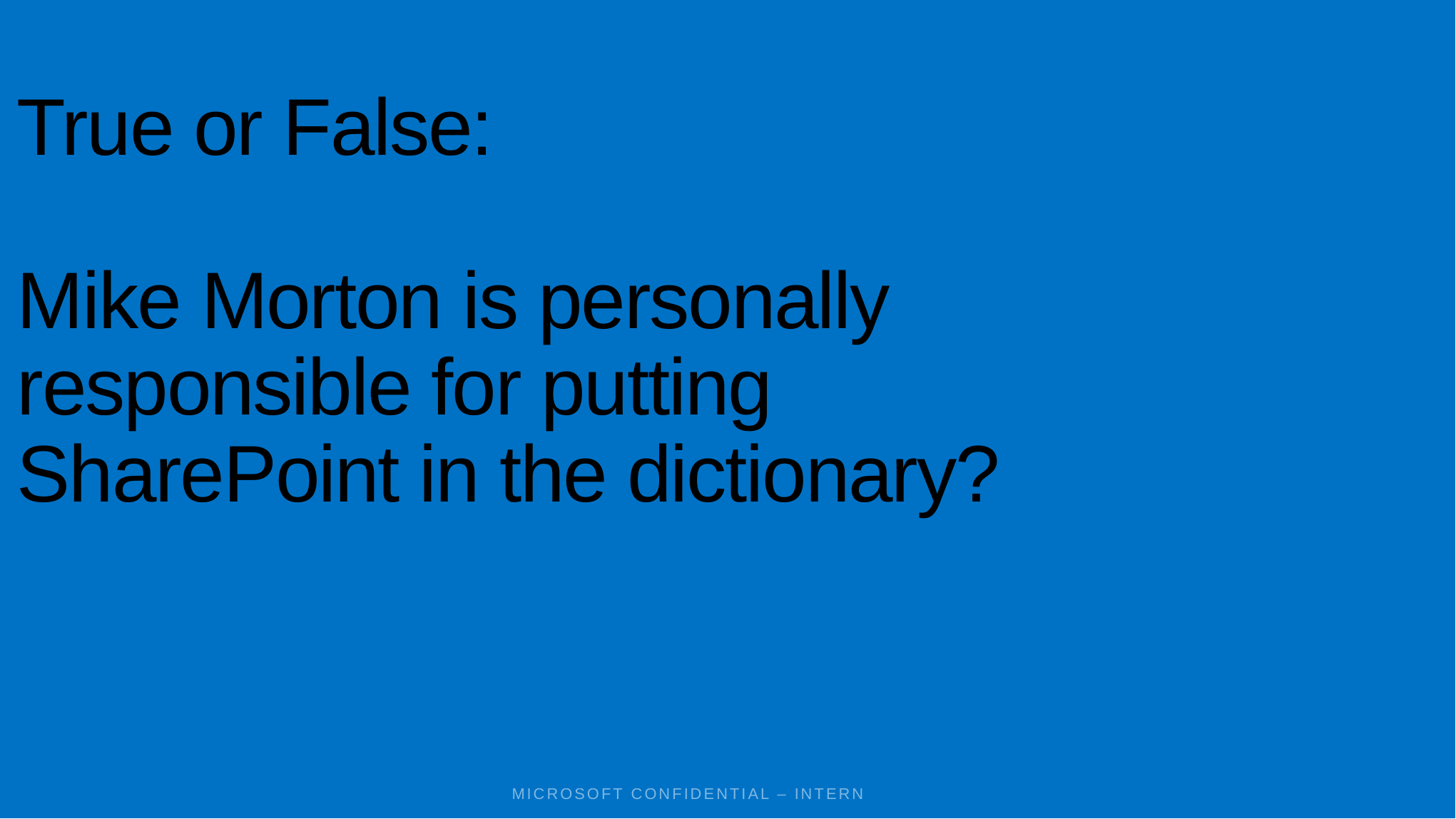

True or False:
Mike Morton is personally responsible for putting SharePoint in the dictionary?